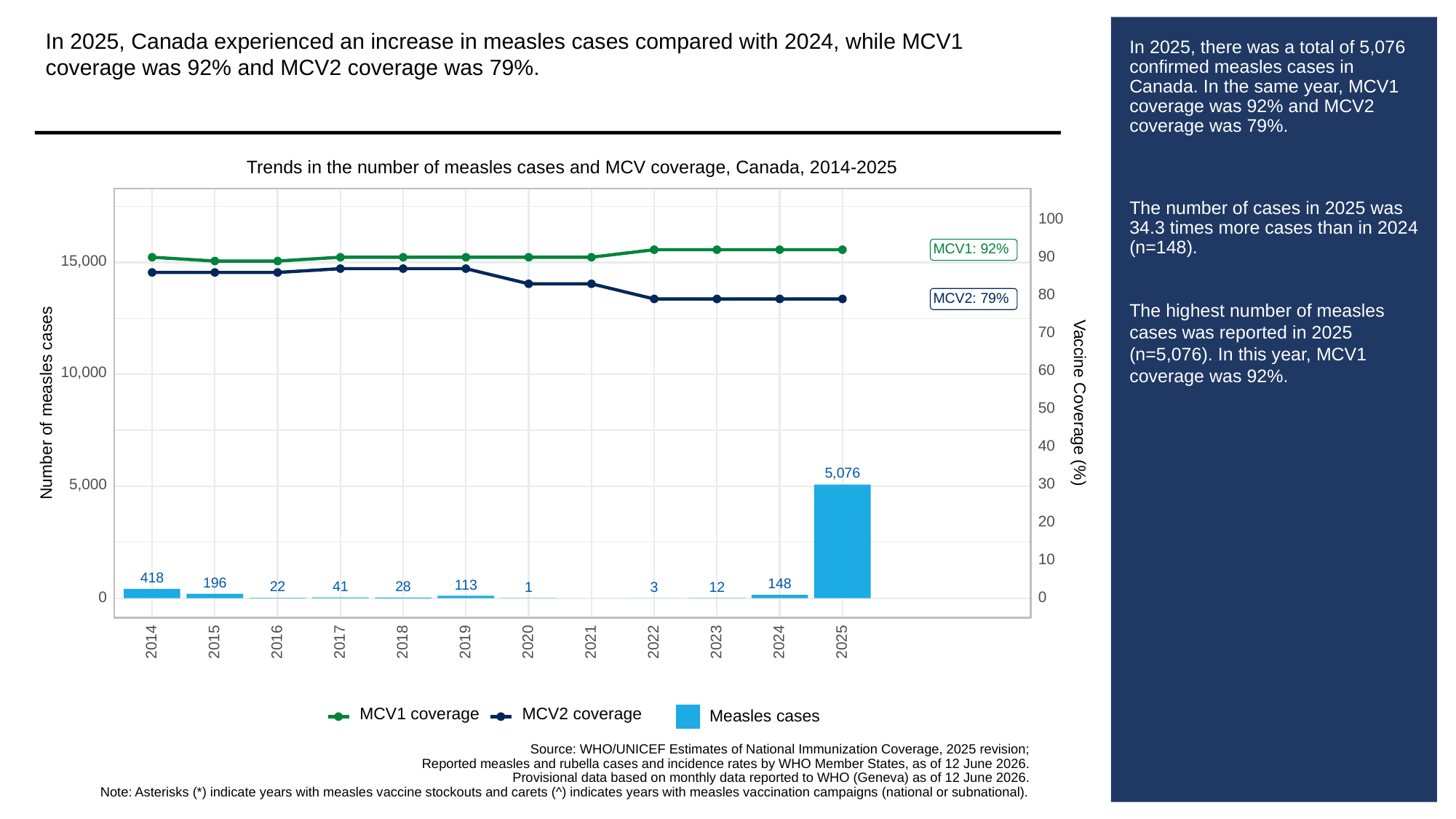

In 2025, Canada experienced an increase in measles cases compared with 2024, while MCV1 coverage was 92% and MCV2 coverage was 79%.
# In 2025, there was a total of 5,076 confirmed measles cases in Canada. In the same year, MCV1 coverage was 92% and MCV2 coverage was 79%.

The number of cases in 2025 was 34.3 times more cases than in 2024 (n=148).

The highest number of measles cases was reported in 2025 (n=5,076). In this year, MCV1 coverage was 92%.

Trends in the number of measles cases and MCV coverage, Canada, 2014-2025

100

MCV1: 92%

90

15,000

80
MCV2: 79%

70
60
10,000

Vaccine Coverage (%)
Number of measles cases
50

40
5,076
5,000
30

20

10
418
196
148
113
41
28
22
12
3
1

0
0

2023
2014
2015
2016
2017
2018
2019
2020
2021
2022
2024
2025

MCV1 coverage
MCV2 coverage
Measles cases

Source: WHO/UNICEF Estimates of National Immunization Coverage, 2025 revision;
Reported measles and rubella cases and incidence rates by WHO Member States, as of 12 June 2026.
Provisional data based on monthly data reported to WHO (Geneva) as of 12 June 2026.
Note: Asterisks (*) indicate years with measles vaccine stockouts and carets (^) indicates years with measles vaccination campaigns (national or subnational).